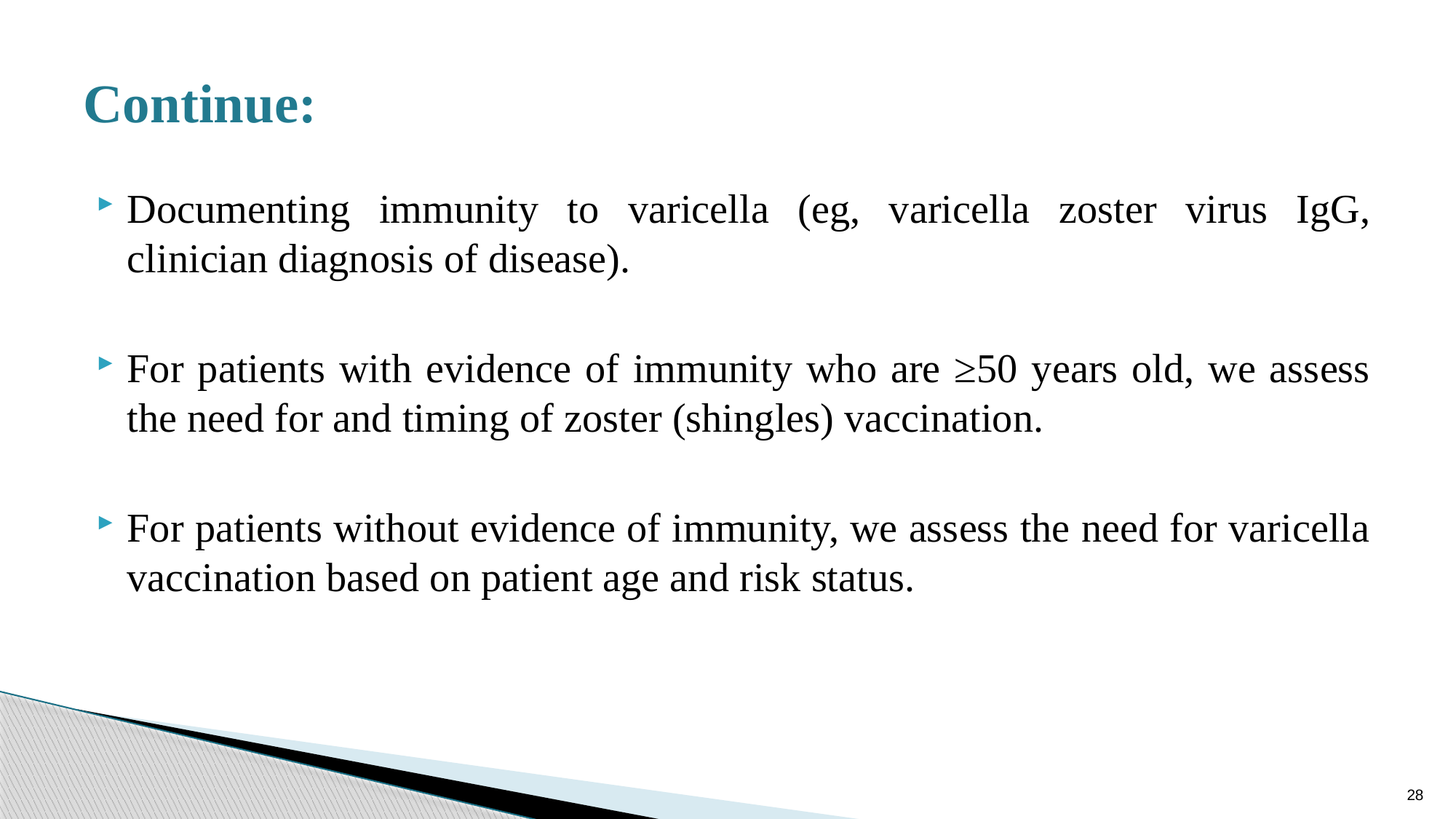

# Continue:
Documenting immunity to varicella (eg, varicella zoster virus IgG, clinician diagnosis of disease).

For patients with evidence of immunity who are ≥50 years old, we assess the need for and timing of zoster (shingles) vaccination.

For patients without evidence of immunity, we assess the need for varicella vaccination based on patient age and risk status.
28